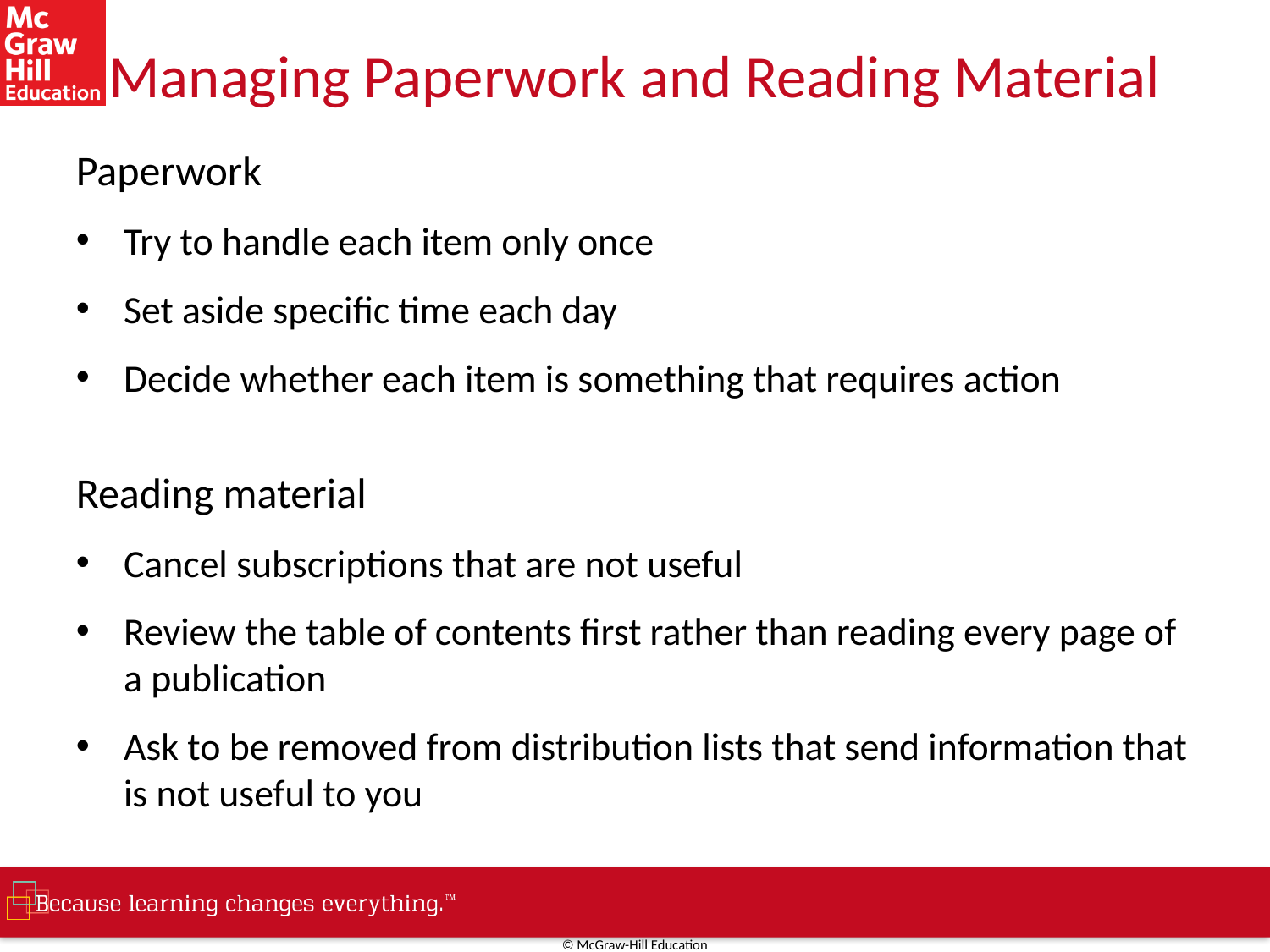

# Managing Paperwork and Reading Material
Paperwork
Try to handle each item only once
Set aside specific time each day
Decide whether each item is something that requires action

Reading material
Cancel subscriptions that are not useful
Review the table of contents first rather than reading every page of a publication
Ask to be removed from distribution lists that send information that is not useful to you